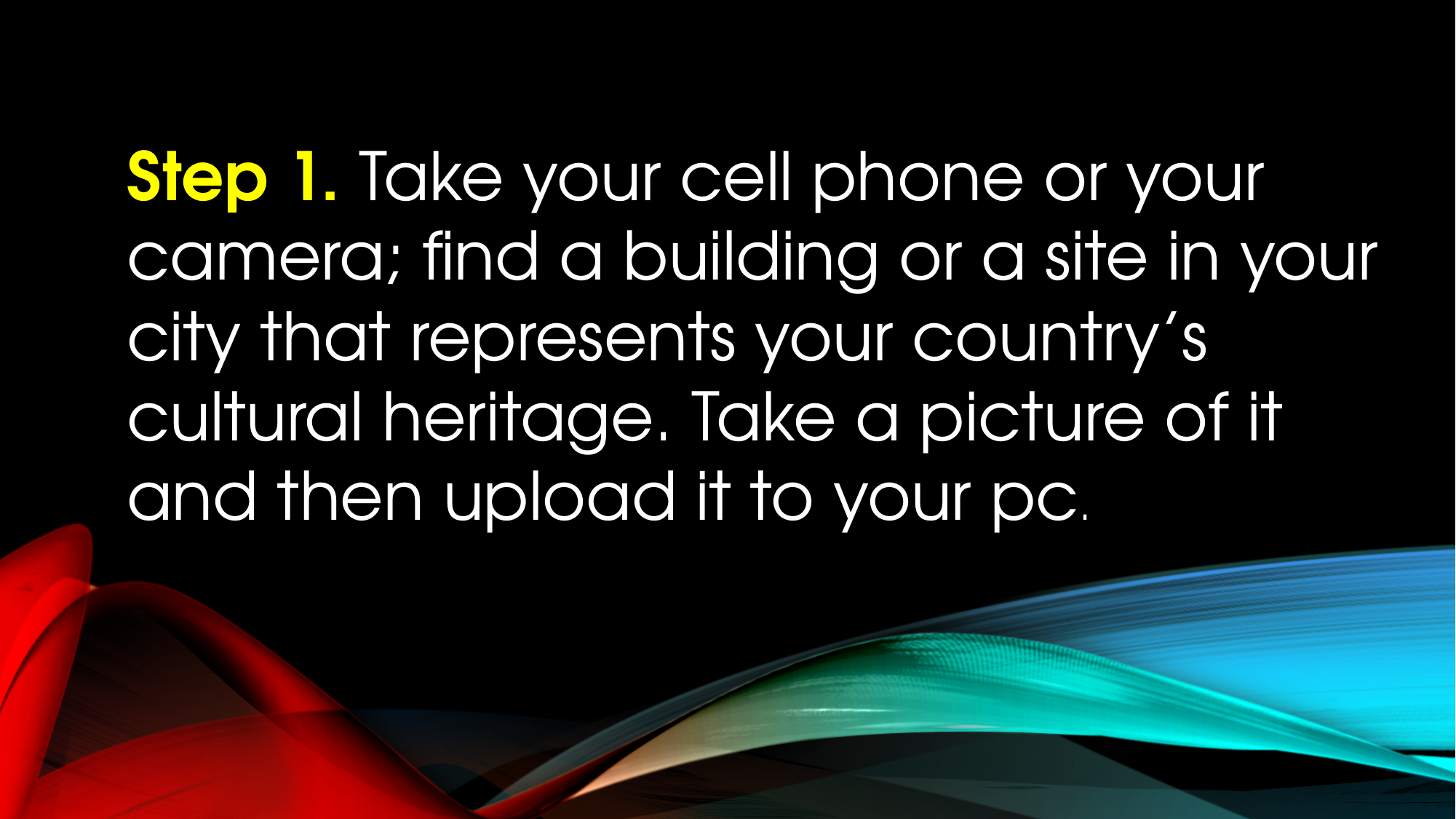

Step 1. Take your cell phone or your camera; find a building or a site in your city that represents your country’s cultural heritage. Take a picture of it and then upload it to your pc.